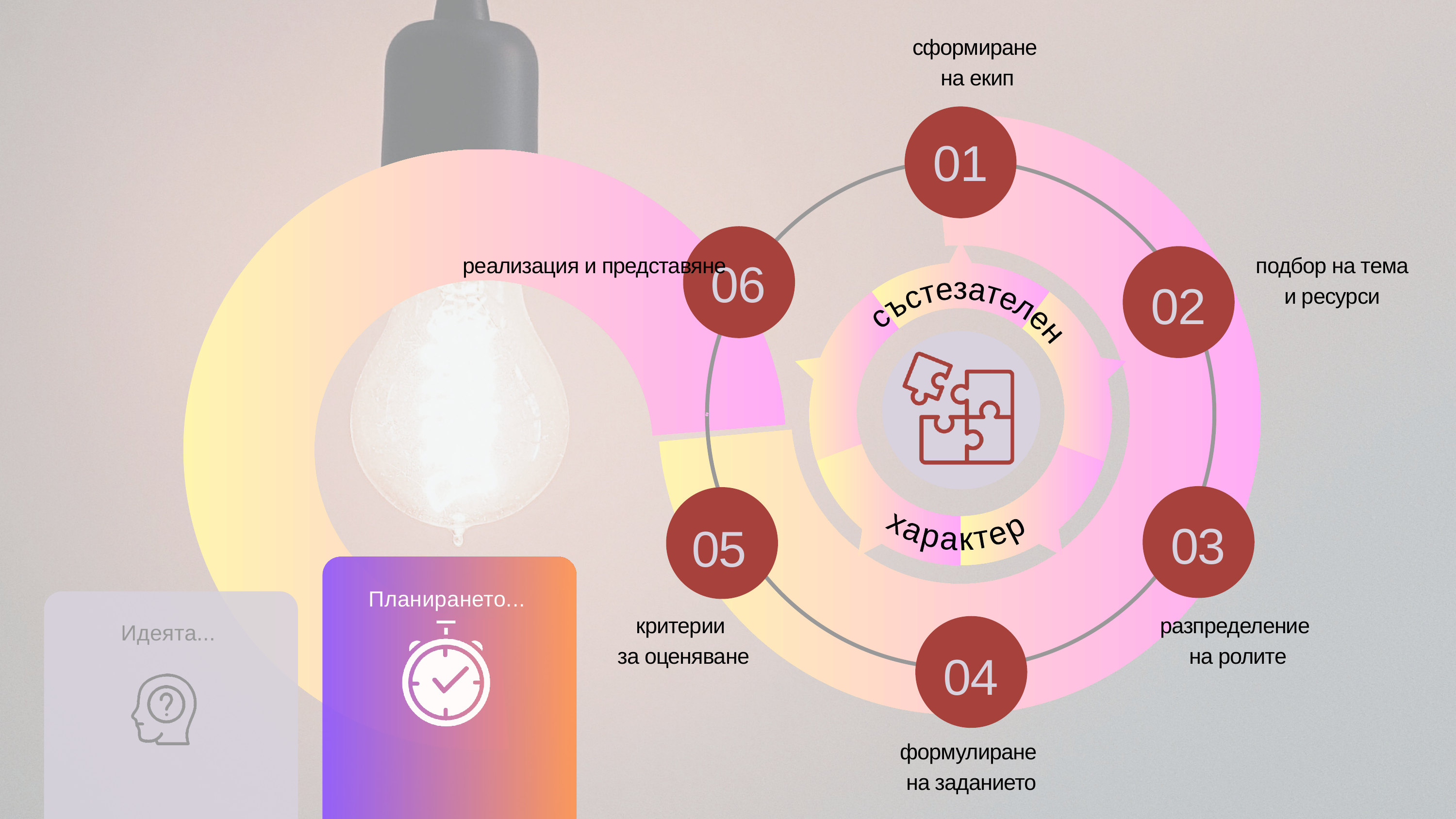

сформиране
на екип

01

06

реализация и представяне
подбор на тема
и ресурси
02
състезателен

 характер

03
05

Планирането...

критерии
за оценяване
разпределение
на ролите
Идеята...

04

формулиране
на заданието